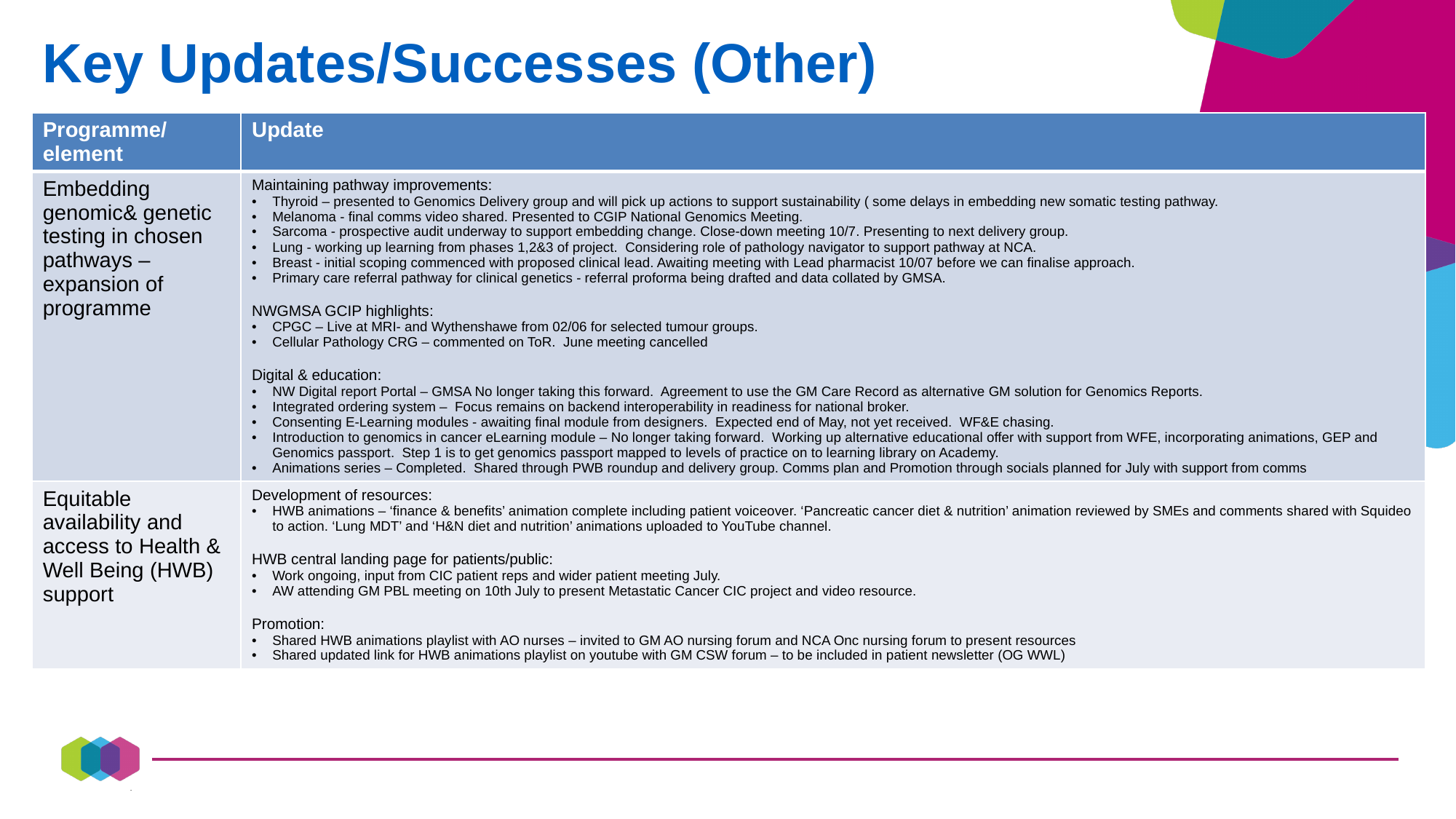

Key Updates/Successes (Other)
| Programme/element | Update |
| --- | --- |
| Embedding genomic& genetic testing in chosen pathways – expansion of programme | Maintaining pathway improvements: Thyroid – presented to Genomics Delivery group and will pick up actions to support sustainability ( some delays in embedding new somatic testing pathway. Melanoma - final comms video shared. Presented to CGIP National Genomics Meeting. Sarcoma - prospective audit underway to support embedding change. Close-down meeting 10/7. Presenting to next delivery group. Lung - working up learning from phases 1,2&3 of project. Considering role of pathology navigator to support pathway at NCA. Breast - initial scoping commenced with proposed clinical lead. Awaiting meeting with Lead pharmacist 10/07 before we can finalise approach. Primary care referral pathway for clinical genetics - referral proforma being drafted and data collated by GMSA. NWGMSA GCIP highlights: CPGC – Live at MRI- and Wythenshawe from 02/06 for selected tumour groups. Cellular Pathology CRG – commented on ToR. June meeting cancelled Digital & education: NW Digital report Portal – GMSA No longer taking this forward. Agreement to use the GM Care Record as alternative GM solution for Genomics Reports. Integrated ordering system – Focus remains on backend interoperability in readiness for national broker. Consenting E-Learning modules - awaiting final module from designers. Expected end of May, not yet received. WF&E chasing. Introduction to genomics in cancer eLearning module – No longer taking forward. Working up alternative educational offer with support from WFE, incorporating animations, GEP and Genomics passport. Step 1 is to get genomics passport mapped to levels of practice on to learning library on Academy. Animations series – Completed. Shared through PWB roundup and delivery group. Comms plan and Promotion through socials planned for July with support from comms |
| Equitable availability and access to Health & Well Being (HWB) support | Development of resources: HWB animations – ‘finance & benefits’ animation complete including patient voiceover. ‘Pancreatic cancer diet & nutrition’ animation reviewed by SMEs and comments shared with Squideo to action. ‘Lung MDT’ and ‘H&N diet and nutrition’ animations uploaded to YouTube channel. HWB central landing page for patients/public: Work ongoing, input from CIC patient reps and wider patient meeting July. AW attending GM PBL meeting on 10th July to present Metastatic Cancer CIC project and video resource. Promotion: Shared HWB animations playlist with AO nurses – invited to GM AO nursing forum and NCA Onc nursing forum to present resources Shared updated link for HWB animations playlist on youtube with GM CSW forum – to be included in patient newsletter (OG WWL) |